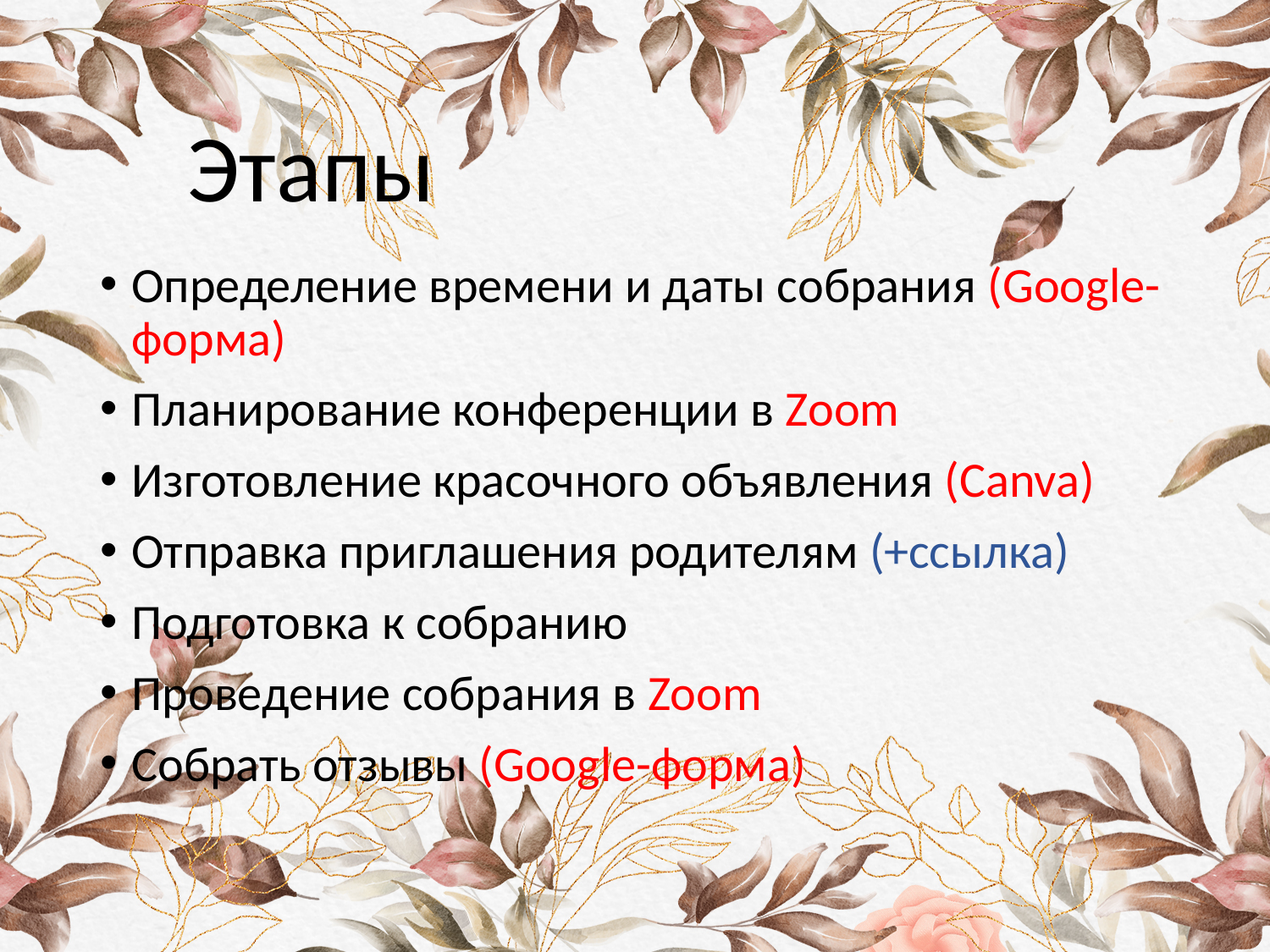

# Этапы
Определение времени и даты собрания (Google-форма)
Планирование конференции в Zoom
Изготовление красочного объявления (Canva)
Отправка приглашения родителям (+ссылка)
Подготовка к собранию
Проведение собрания в Zoom
Собрать отзывы (Google-форма)